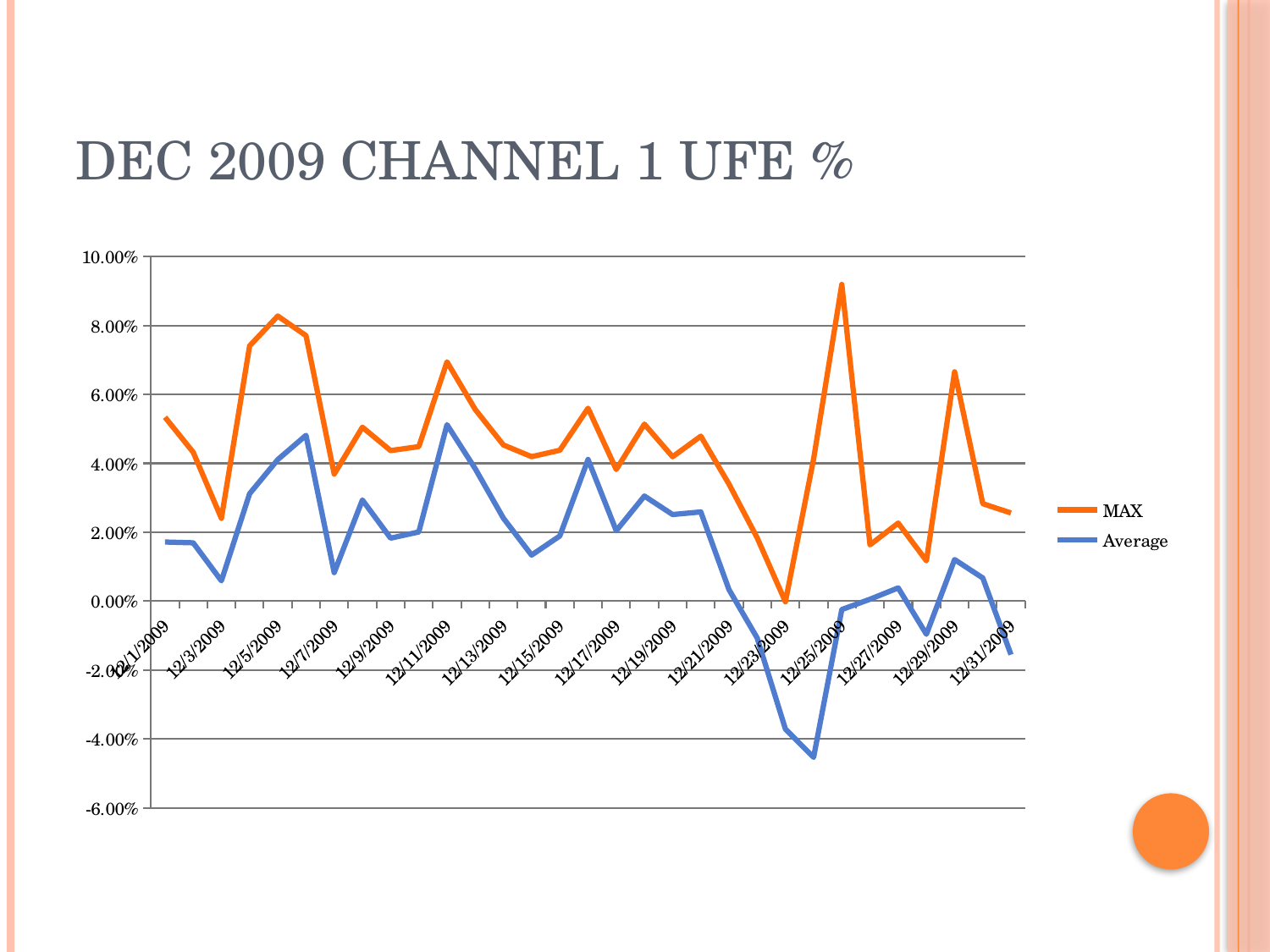

# Dec 2009 Channel 1 UFE %

### Chart

| Category | MAX | Average |
|---|---|---|
| 40148 | 0.053379182245485164 | 0.017159606826493153 |
| 40149 | 0.04321478684174459 | 0.016923943220635413 |
| 40150 | 0.0240175226878818 | 0.005897979383308012 |
| 40151 | 0.07408312462071155 | 0.031167679995310976 |
| 40152 | 0.08274443449882674 | 0.041100788225020425 |
| 40153 | 0.0770734592047288 | 0.048123182513201815 |
| 40154 | 0.03686642429694562 | 0.008274731700820855 |
| 40155 | 0.05046449546793751 | 0.029351094498948748 |
| 40156 | 0.043698700702081095 | 0.018268298590398323 |
| 40157 | 0.04484105576748845 | 0.02006894143032048 |
| 40158 | 0.0694449417001662 | 0.05122176189686011 |
| 40159 | 0.05564133696978305 | 0.03844669308292113 |
| 40160 | 0.0453239529891288 | 0.024075406883398 |
| 40161 | 0.04192755855934757 | 0.013346505981600417 |
| 40162 | 0.043789505083922875 | 0.018907407104617923 |
| 40163 | 0.055984561675161915 | 0.04111811008515338 |
| 40164 | 0.038195921158549334 | 0.02043476034715336 |
| 40165 | 0.051373463321778126 | 0.030501852291591858 |
| 40166 | 0.041907952924546445 | 0.02513022354764155 |
| 40167 | 0.04786650575671992 | 0.025886550108156003 |
| 40168 | 0.03395544495724204 | 0.003335897604351524 |
| 40169 | 0.018359486703786773 | -0.010708002474783812 |
| 40170 | -0.0001948001191026308 | -0.037132445099731834 |
| 40171 | 0.04124953424038426 | -0.04534362416576684 |
| 40172 | 0.09192271685612238 | -0.0024478344328534006 |
| 40173 | 0.01632381387426061 | 0.0005452548109825836 |
| 40174 | 0.022651531342657828 | 0.0038377700609510197 |
| 40175 | 0.011693510780490355 | -0.009633446711167754 |
| 40176 | 0.06655683100666272 | 0.012073556988689534 |
| 40177 | 0.028272761260190047 | 0.006705050354029482 |
| 40178 | 0.025573767724569686 | -0.01554626887213274 |